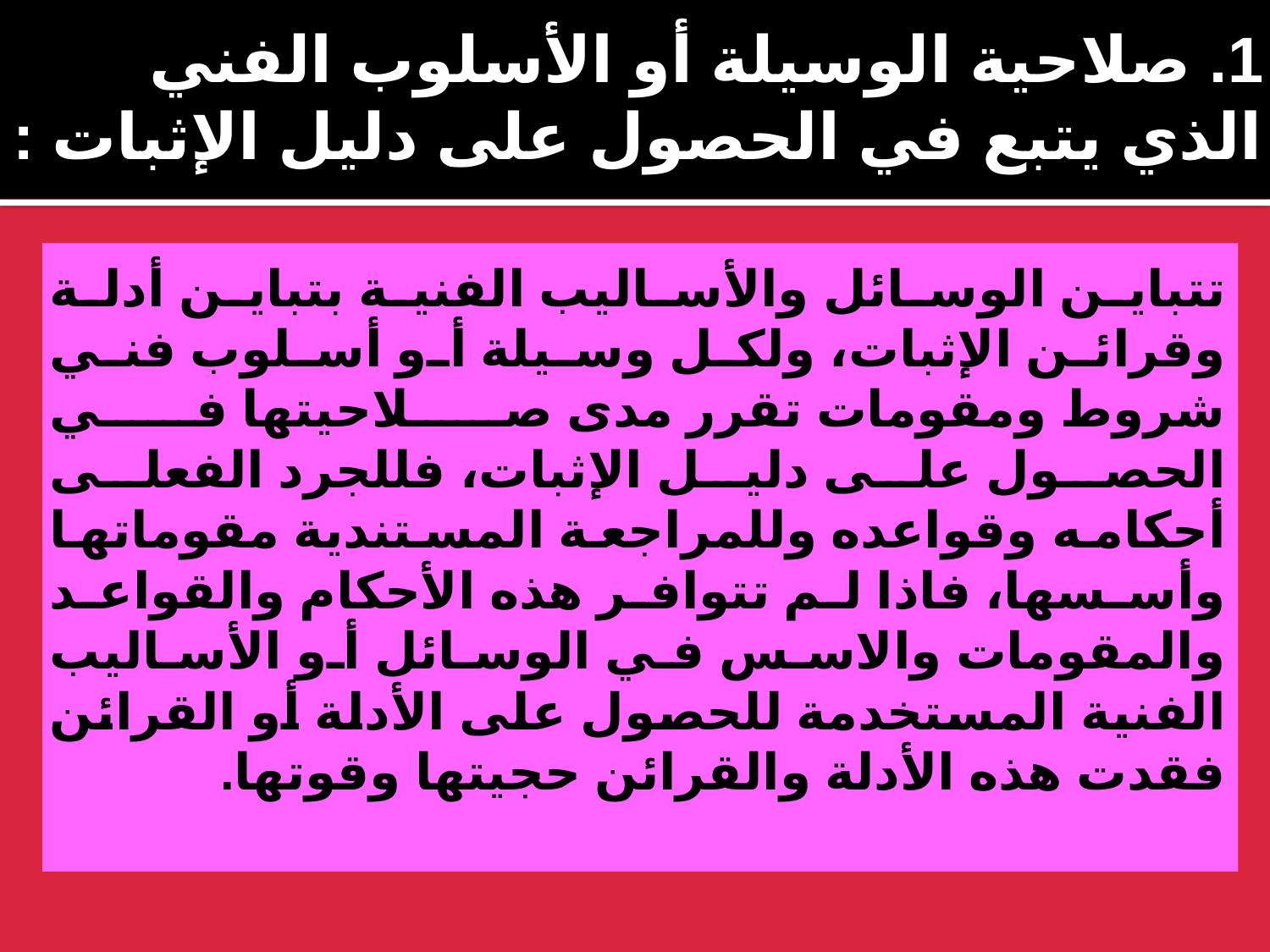

# 1. صلاحية الوسيلة أو الأسلوب الفني الذي يتبع في الحصول على دليل الإثبات :
	تتباين الوسائل والأساليب الفنية بتباين أدلة وقرائن الإثبات، ولكل وسيلة أو أسلوب فني شروط ومقومات تقرر مدى صلاحيتها في الحصول على دليل الإثبات، فللجرد الفعلى أحكامه وقواعده وللمراجعة المستندية مقوماتها وأسسها، فاذا لم تتوافر هذه الأحكام والقواعد والمقومات والاسس في الوسائل أو الأساليب الفنية المستخدمة للحصول على الأدلة أو القرائن فقدت هذه الأدلة والقرائن حجيتها وقوتها.